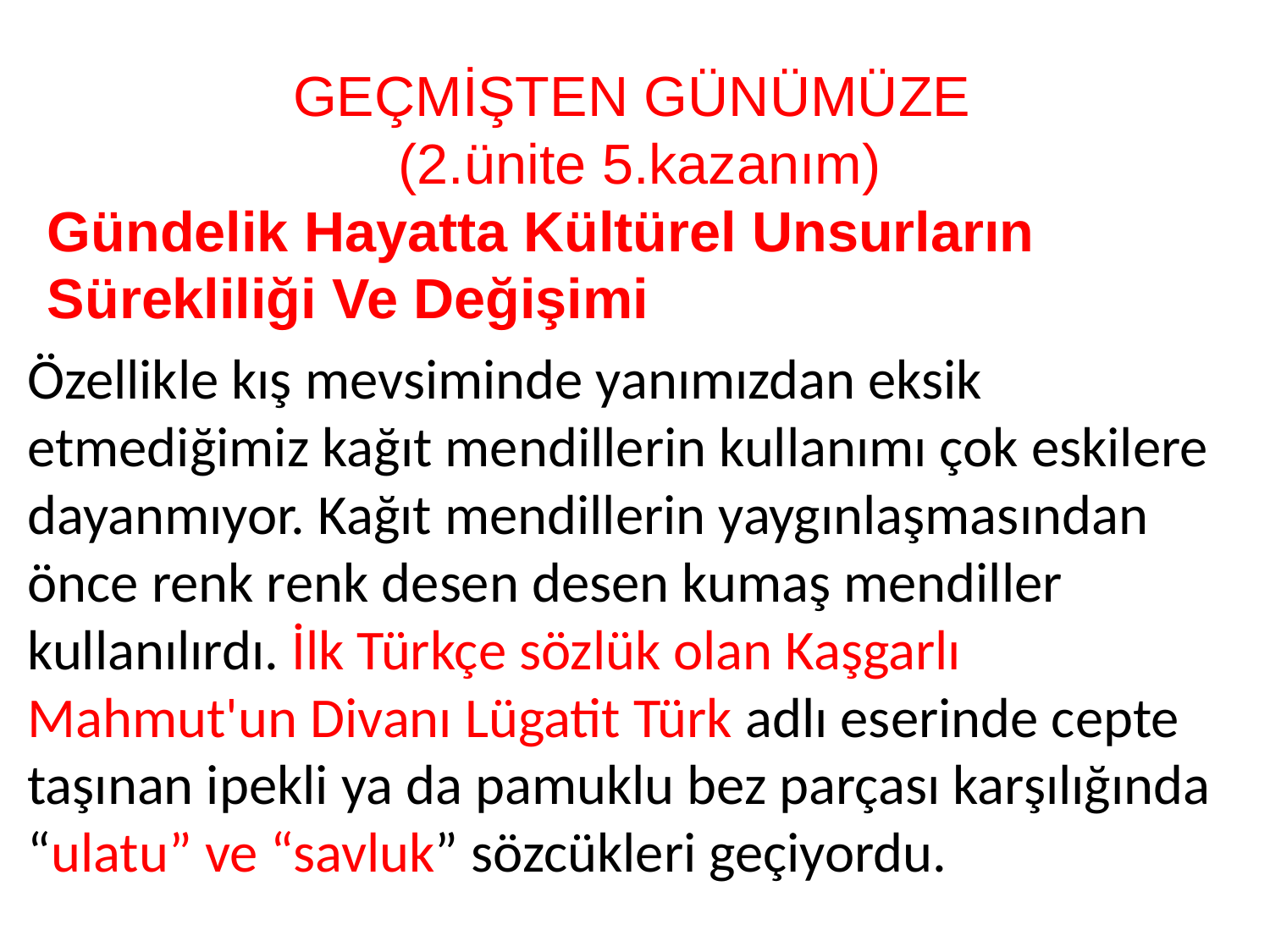

GEÇMİŞTEN GÜNÜMÜZE
(2.ünite 5.kazanım)
Gündelik Hayatta Kültürel Unsurların Sürekliliği Ve Değişimi
Özellikle kış mevsiminde yanımızdan eksik etmediğimiz kağıt mendillerin kullanımı çok eskilere dayanmıyor. Kağıt mendillerin yaygınlaşmasından önce renk renk desen desen kumaş mendiller kullanılırdı. İlk Türkçe sözlük olan Kaşgarlı Mahmut'un Divanı Lügatit Türk adlı eserinde cepte taşınan ipekli ya da pamuklu bez parçası karşılığında “ulatu” ve “savluk” sözcükleri geçiyordu.